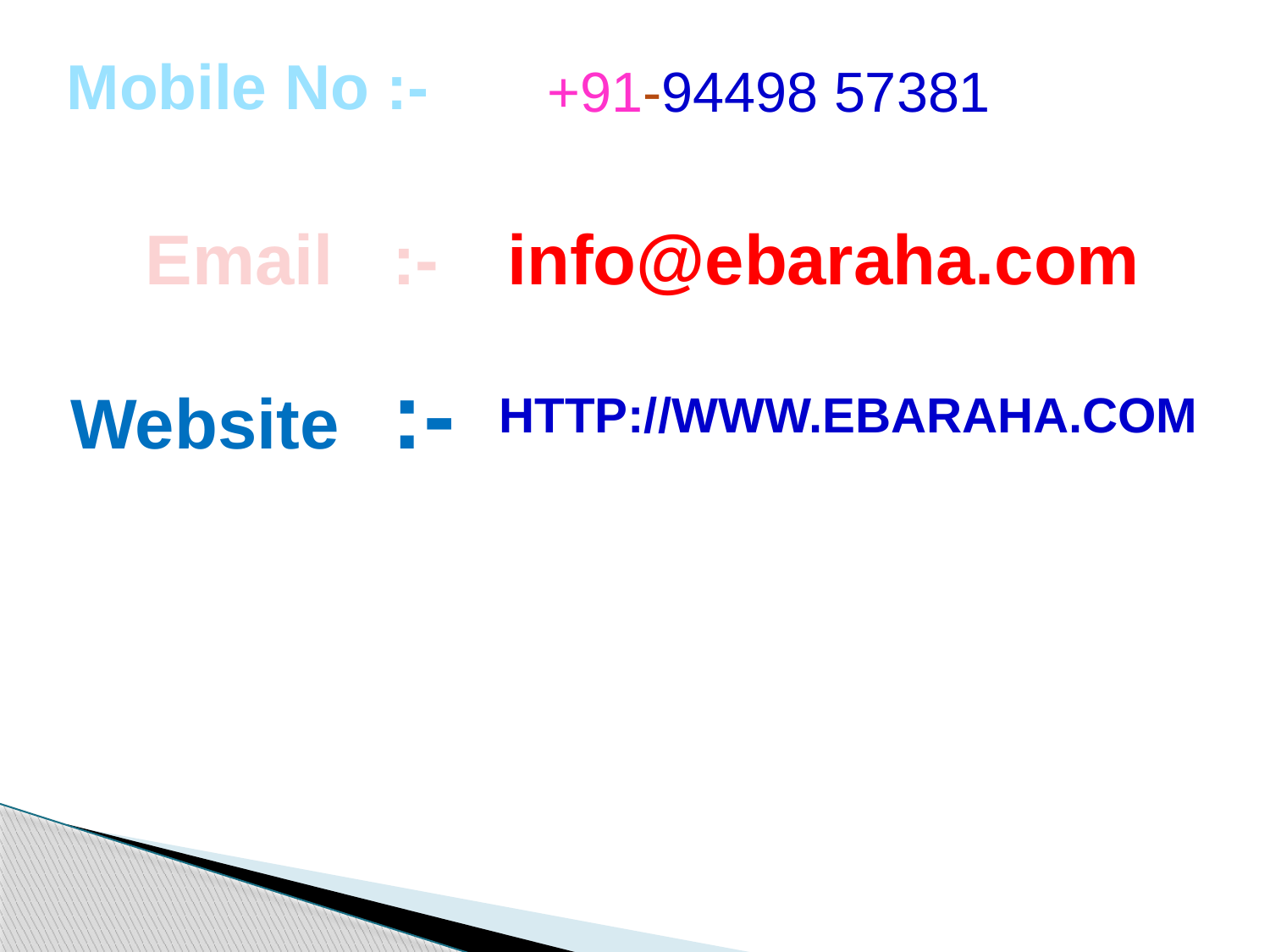

Mobile No :-
+91-94498 57381
Email   :-
info@ebaraha.com
Website  :-
http://www.ebaraha.com